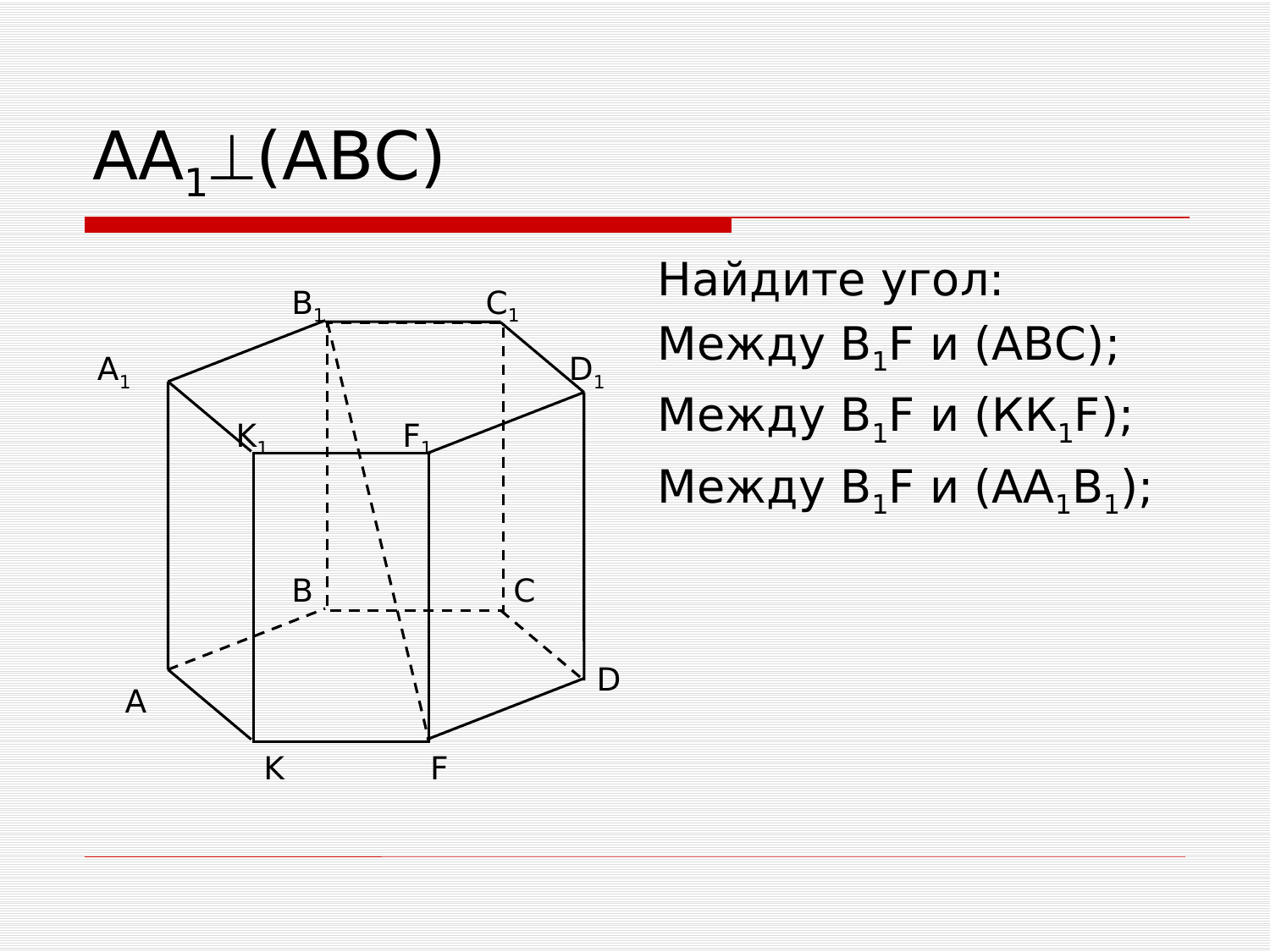

# АА1⊥(АВС)
Найдите угол:
Между В1F и (АВС);
Между В1F и (КК1F);
Между В1F и (АА1В1);
B1
C1

А1
D1
K1
F1
В
С
D
А
K
F